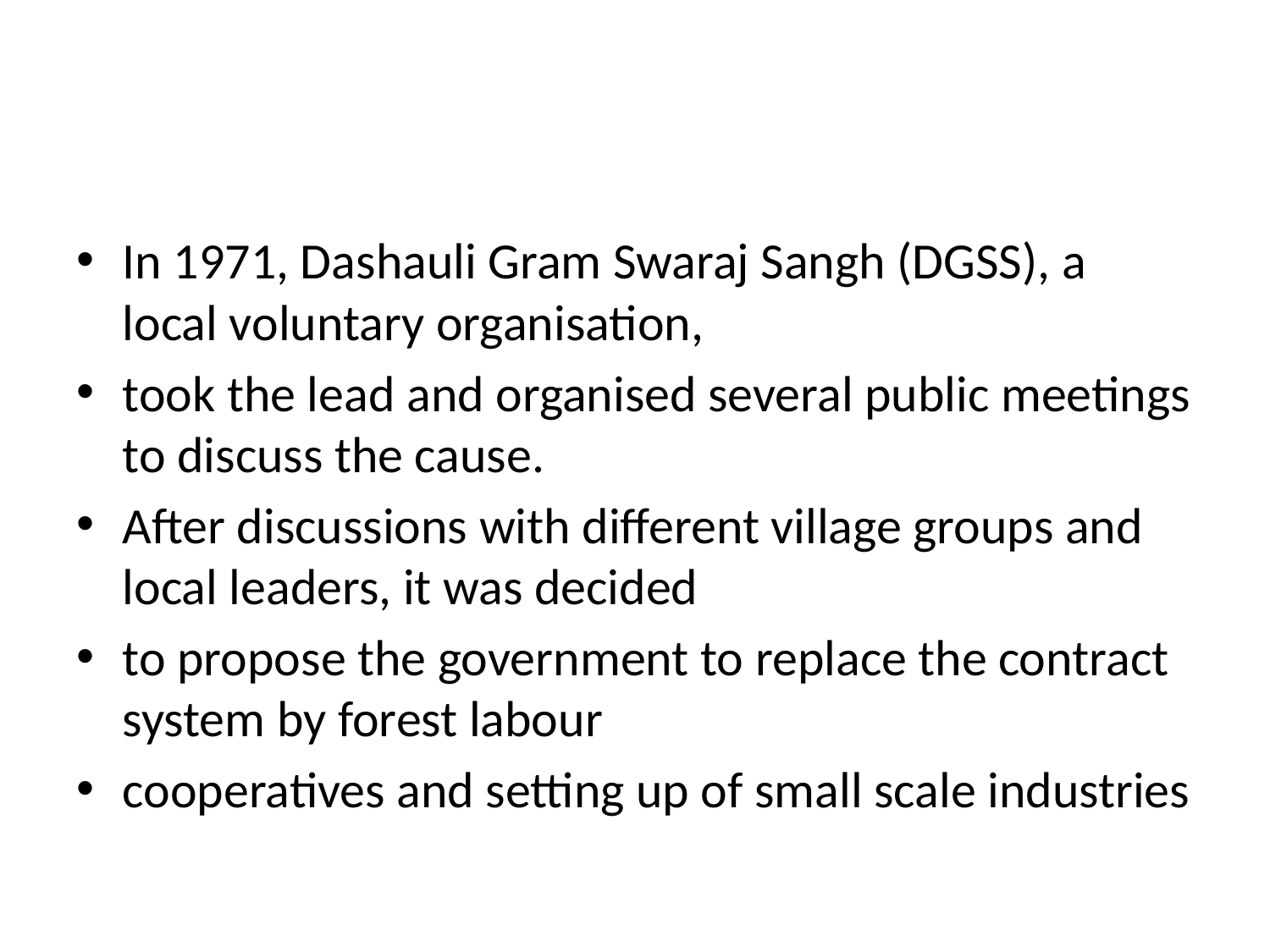

#
In 1971, Dashauli Gram Swaraj Sangh (DGSS), a local voluntary organisation,
took the lead and organised several public meetings to discuss the cause.
After discussions with different village groups and local leaders, it was decided
to propose the government to replace the contract system by forest labour
cooperatives and setting up of small scale industries